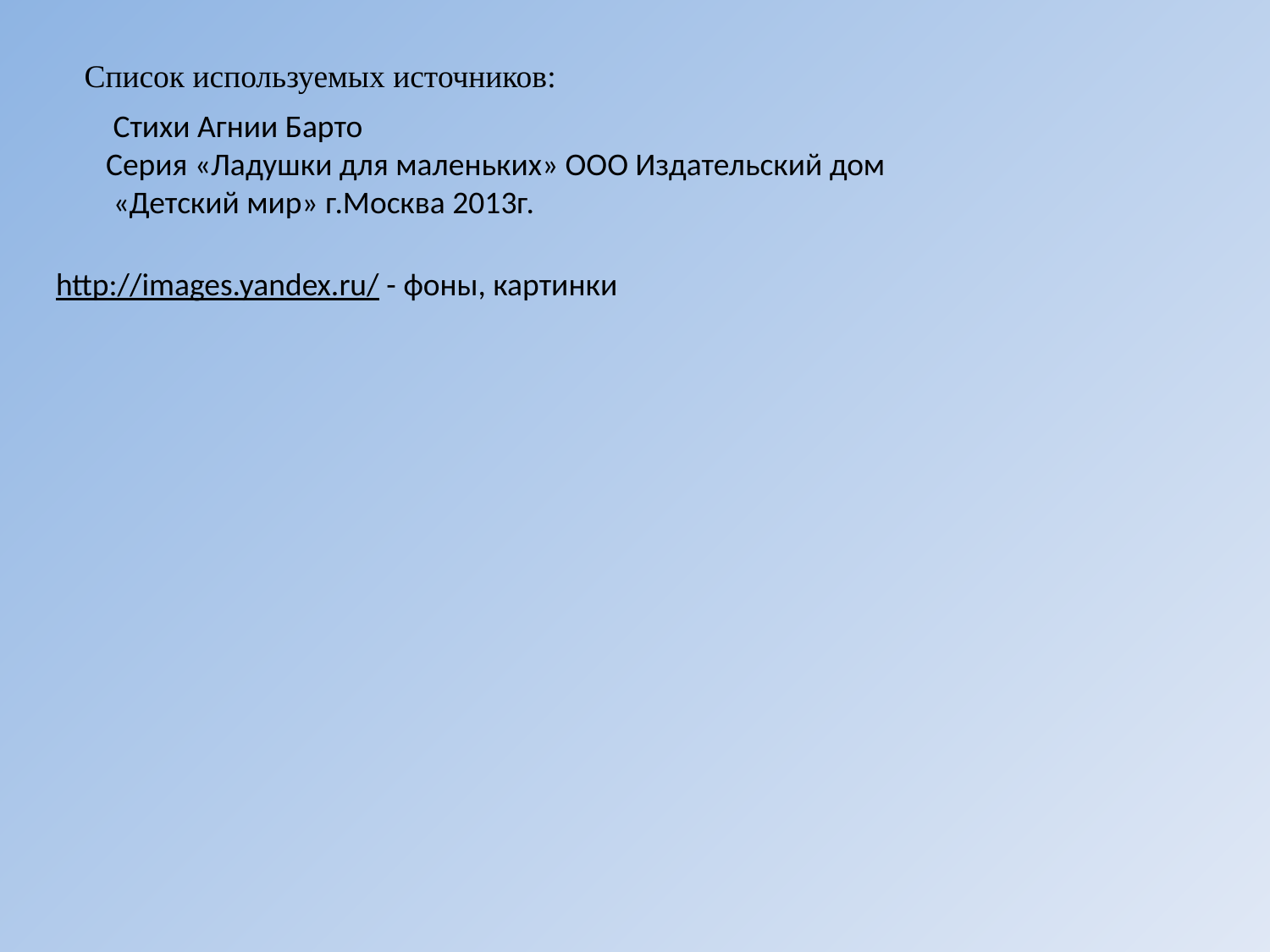

Список используемых источников:
 Стихи Агнии Барто
Серия «Ладушки для маленьких» ООО Издательский дом
 «Детский мир» г.Москва 2013г.

http://images.yandex.ru/ - фоны, картинки